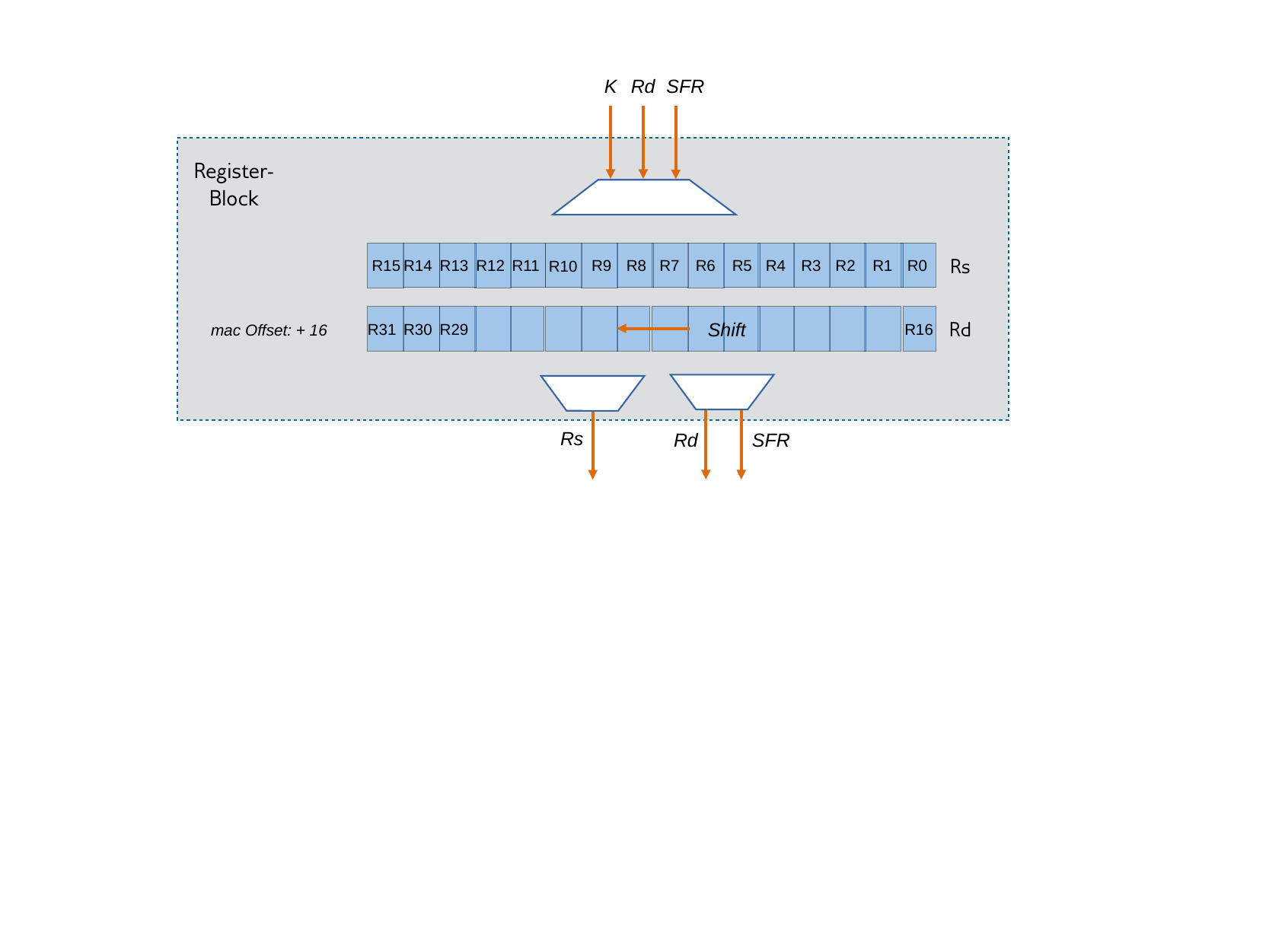

K
Rd
SFR

Register- Block

Rs
 R15
R14
R13
R12
R11
R9
R8
R7
R6
R5
R4
R3
R2
R1
R0
R10

Rd
Shift
mac Offset: + 16
R31
R30
R29
R16

Rs
SFR
Rd